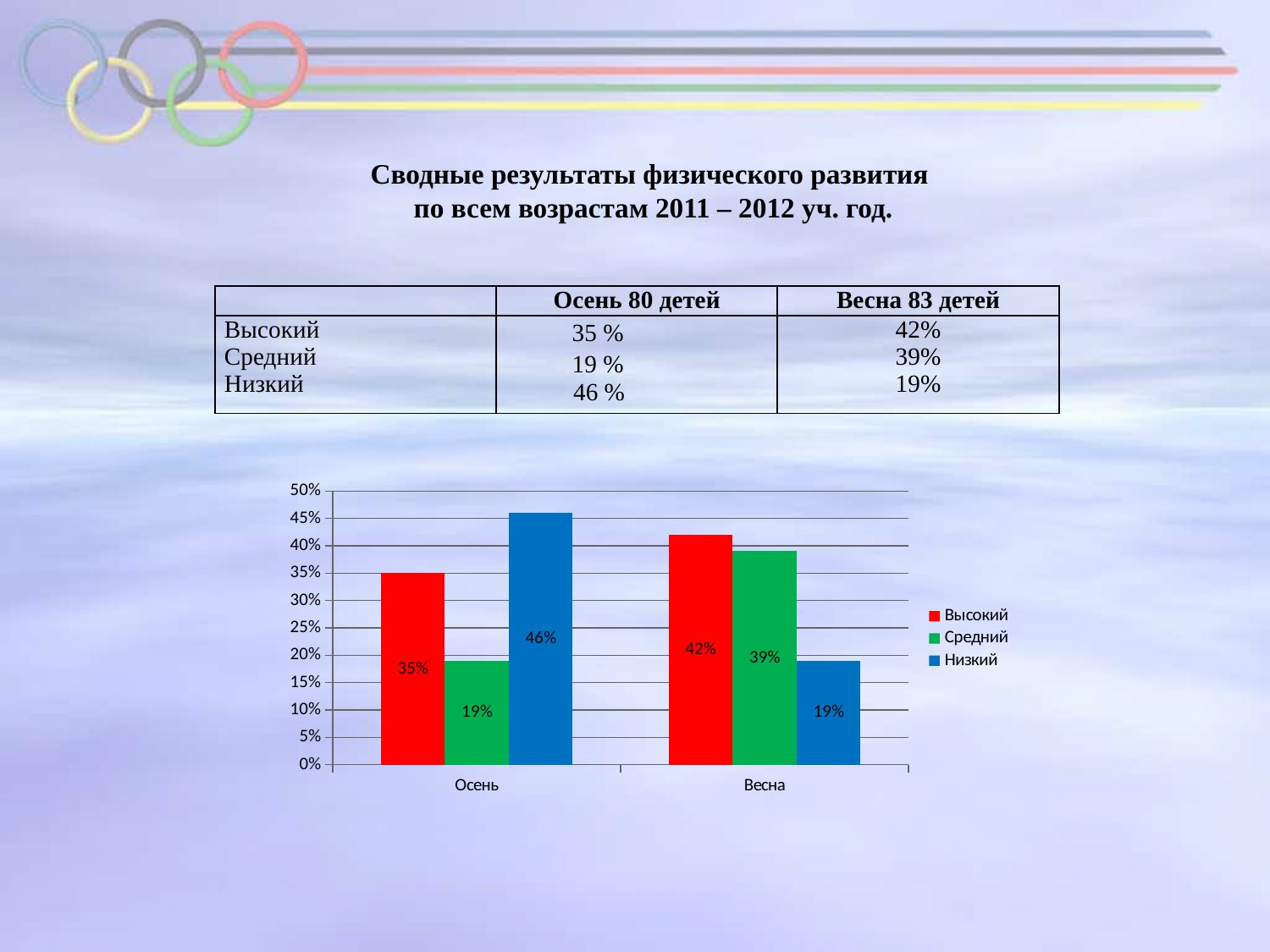

Сводные результаты физического развития
 по всем возрастам 2011 – 2012 уч. год.

|  | Осень 80 детей | Весна 83 детей |
| --- | --- | --- |
| Высокий Средний Низкий | 35 % 19 % 46 % | 42% 39% 19% |

### Chart

| Category | Высокий | Средний | Низкий |
|---|---|---|---|
| Осень | 0.3500000000000003 | 0.19000000000000017 | 0.46 |
| Весна | 0.4200000000000003 | 0.39000000000000146 | 0.19000000000000017 |